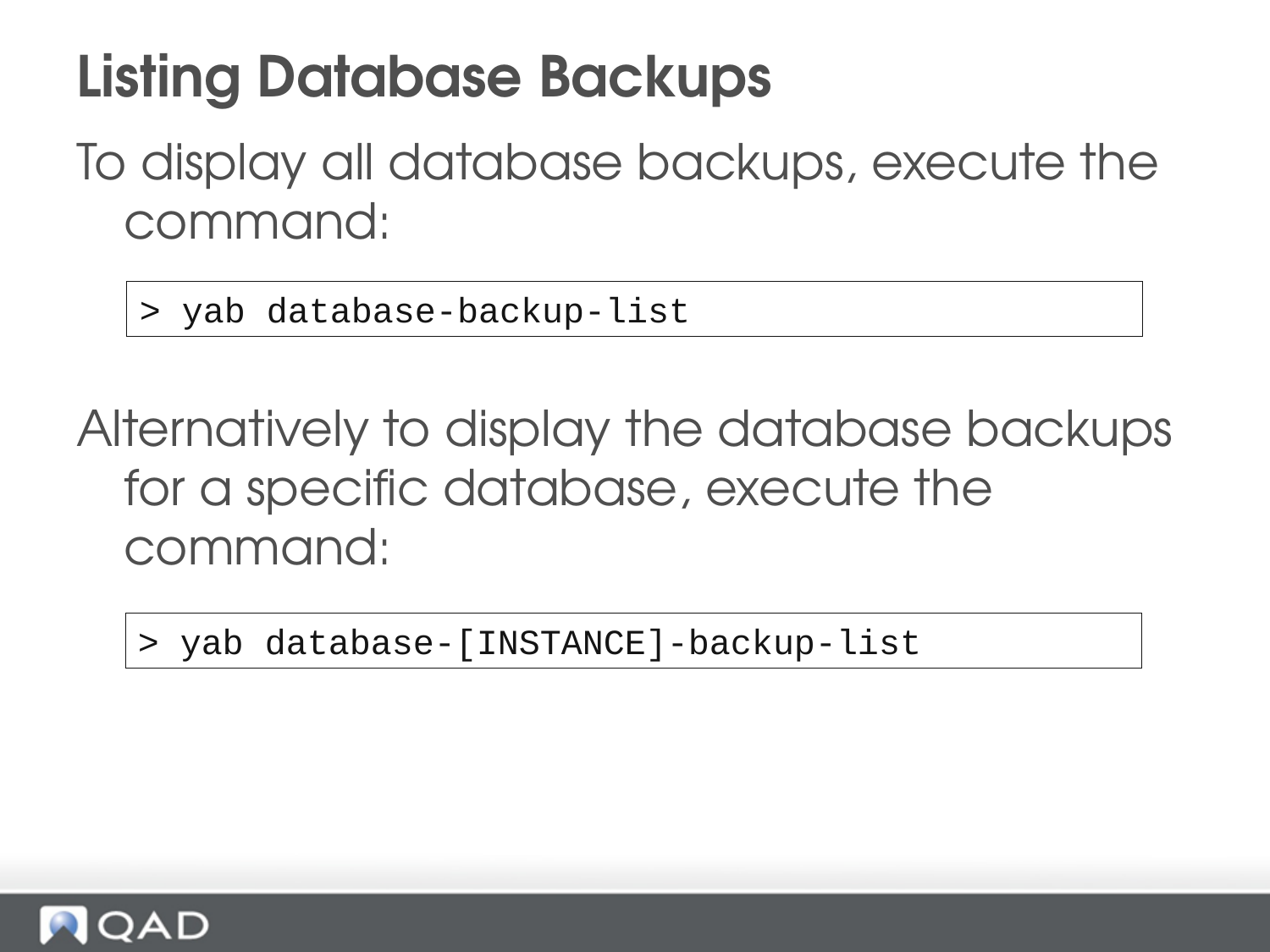

# Listing Database Backups
To display all database backups, execute the command:

Alternatively to display the database backups for a specific database, execute the command:

> yab database-backup-list
> yab database-[INSTANCE]-backup-list